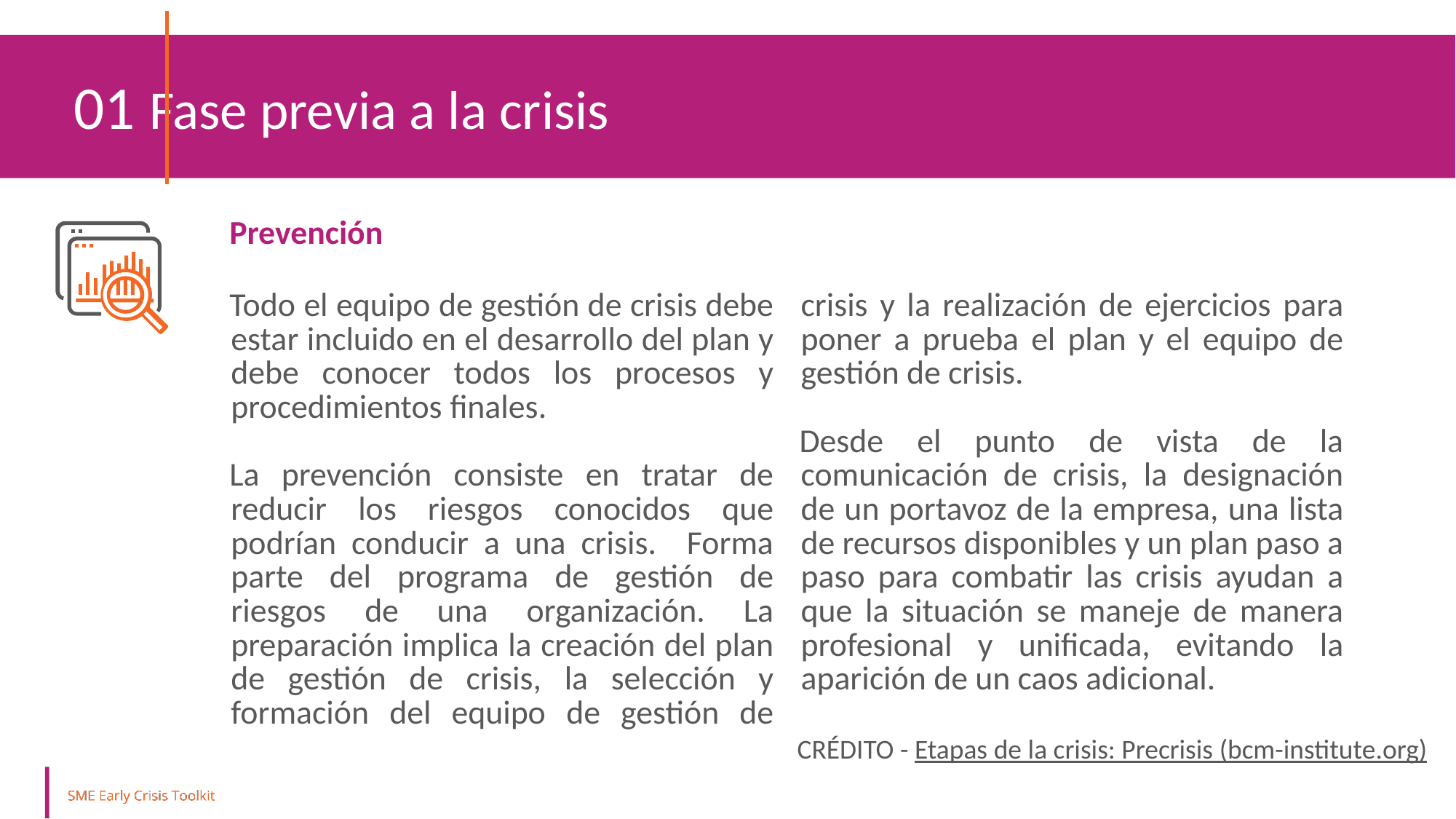

01 Fase previa a la crisis

Prevención

Todo el equipo de gestión de crisis debe estar incluido en el desarrollo del plan y debe conocer todos los procesos y procedimientos finales.

La prevención consiste en tratar de reducir los riesgos conocidos que podrían conducir a una crisis.  Forma parte del programa de gestión de riesgos de una organización. La preparación implica la creación del plan de gestión de crisis, la selección y formación del equipo de gestión de crisis y la realización de ejercicios para poner a prueba el plan y el equipo de gestión de crisis.

Desde el punto de vista de la comunicación de crisis, la designación de un portavoz de la empresa, una lista de recursos disponibles y un plan paso a paso para combatir las crisis ayudan a que la situación se maneje de manera profesional y unificada, evitando la aparición de un caos adicional.

CRÉDITO - Etapas de la crisis: Precrisis (bcm-institute.org)